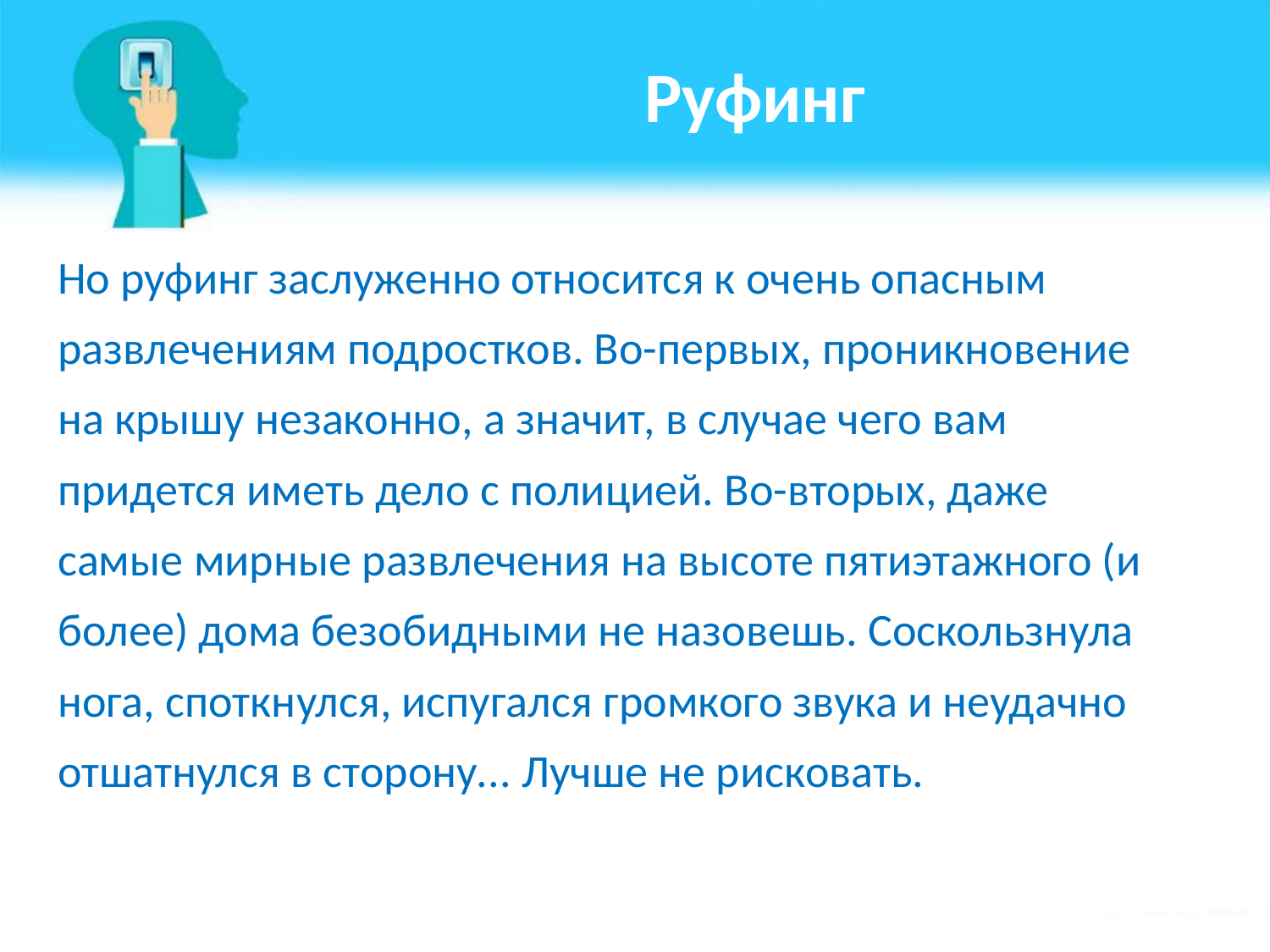

# Руфинг
Но руфинг заслуженно относится к очень опасным развлечениям подростков. Во-первых, проникновение на крышу незаконно, а значит, в случае чего вам придется иметь дело с полицией. Во-вторых, даже самые мирные развлечения на высоте пятиэтажного (и более) дома безобидными не назовешь. Соскользнула нога, споткнулся, испугался громкого звука и неудачно отшатнулся в сторону... Лучше не рисковать.